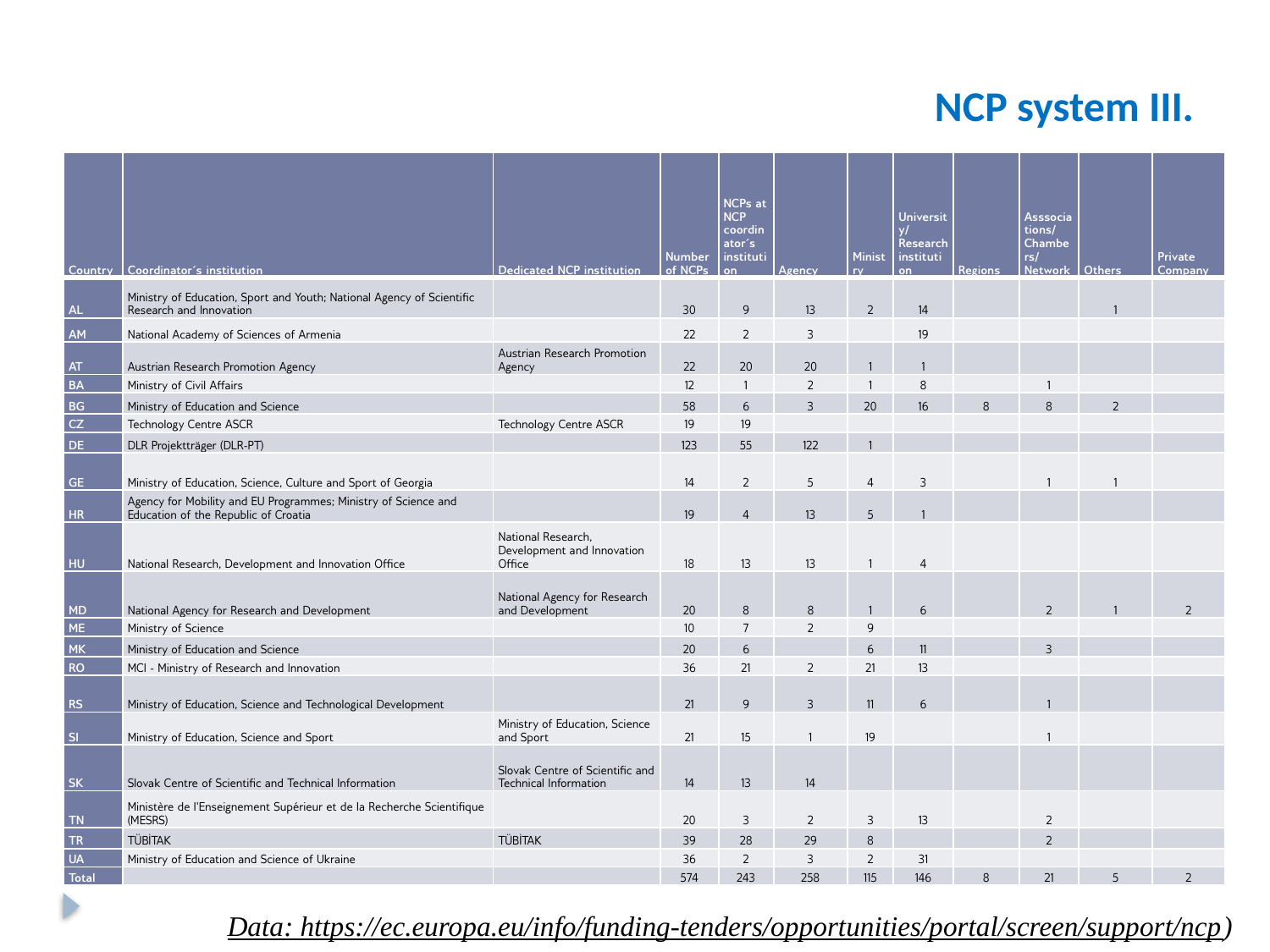

# NCP system III.
| Country | Coordinator´s institution | Dedicated NCP institution | Number of NCPs | NCPs at NCP coordinator´s institution | Agency | Ministry | University/Research institution | Regions | Asssociations/Chambers/Network | Others | Private Company |
| --- | --- | --- | --- | --- | --- | --- | --- | --- | --- | --- | --- |
| AL | Ministry of Education, Sport and Youth; National Agency of Scientific Research and Innovation |  | 30 | 9 | 13 | 2 | 14 |  |  | 1 |  |
| AM | National Academy of Sciences of Armenia |  | 22 | 2 | 3 |  | 19 |  |  |  |  |
| AT | Austrian Research Promotion Agency | Austrian Research Promotion Agency | 22 | 20 | 20 | 1 | 1 |  |  |  |  |
| BA | Ministry of Civil Affairs |  | 12 | 1 | 2 | 1 | 8 |  | 1 |  |  |
| BG | Ministry of Education and Science |  | 58 | 6 | 3 | 20 | 16 | 8 | 8 | 2 |  |
| CZ | Technology Centre ASCR | Technology Centre ASCR | 19 | 19 |  |  |  |  |  |  |  |
| DE | DLR Projektträger (DLR-PT) |  | 123 | 55 | 122 | 1 |  |  |  |  |  |
| GE | Ministry of Education, Science, Culture and Sport of Georgia |  | 14 | 2 | 5 | 4 | 3 |  | 1 | 1 |  |
| HR | Agency for Mobility and EU Programmes; Ministry of Science and Education of the Republic of Croatia |  | 19 | 4 | 13 | 5 | 1 |  |  |  |  |
| HU | National Research, Development and Innovation Office | National Research, Development and Innovation Office | 18 | 13 | 13 | 1 | 4 |  |  |  |  |
| MD | National Agency for Research and Development | National Agency for Research and Development | 20 | 8 | 8 | 1 | 6 |  | 2 | 1 | 2 |
| ME | Ministry of Science |  | 10 | 7 | 2 | 9 |  |  |  |  |  |
| MK | Ministry of Education and Science |  | 20 | 6 |  | 6 | 11 |  | 3 |  |  |
| RO | MCI - Ministry of Research and Innovation |  | 36 | 21 | 2 | 21 | 13 |  |  |  |  |
| RS | Ministry of Education, Science and Technological Development |  | 21 | 9 | 3 | 11 | 6 |  | 1 |  |  |
| SI | Ministry of Education, Science and Sport | Ministry of Education, Science and Sport | 21 | 15 | 1 | 19 |  |  | 1 |  |  |
| SK | Slovak Centre of Scientific and Technical Information | Slovak Centre of Scientific and Technical Information | 14 | 13 | 14 |  |  |  |  |  |  |
| TN | Ministère de l'Enseignement Supérieur et de la Recherche Scientifique (MESRS) |  | 20 | 3 | 2 | 3 | 13 |  | 2 |  |  |
| TR | TÜBİTAK | TÜBİTAK | 39 | 28 | 29 | 8 |  |  | 2 |  |  |
| UA | Ministry of Education and Science of Ukraine |  | 36 | 2 | 3 | 2 | 31 |  |  |  |  |
| Total |  |  | 574 | 243 | 258 | 115 | 146 | 8 | 21 | 5 | 2 |
Data: https://ec.europa.eu/info/funding-tenders/opportunities/portal/screen/support/ncp)